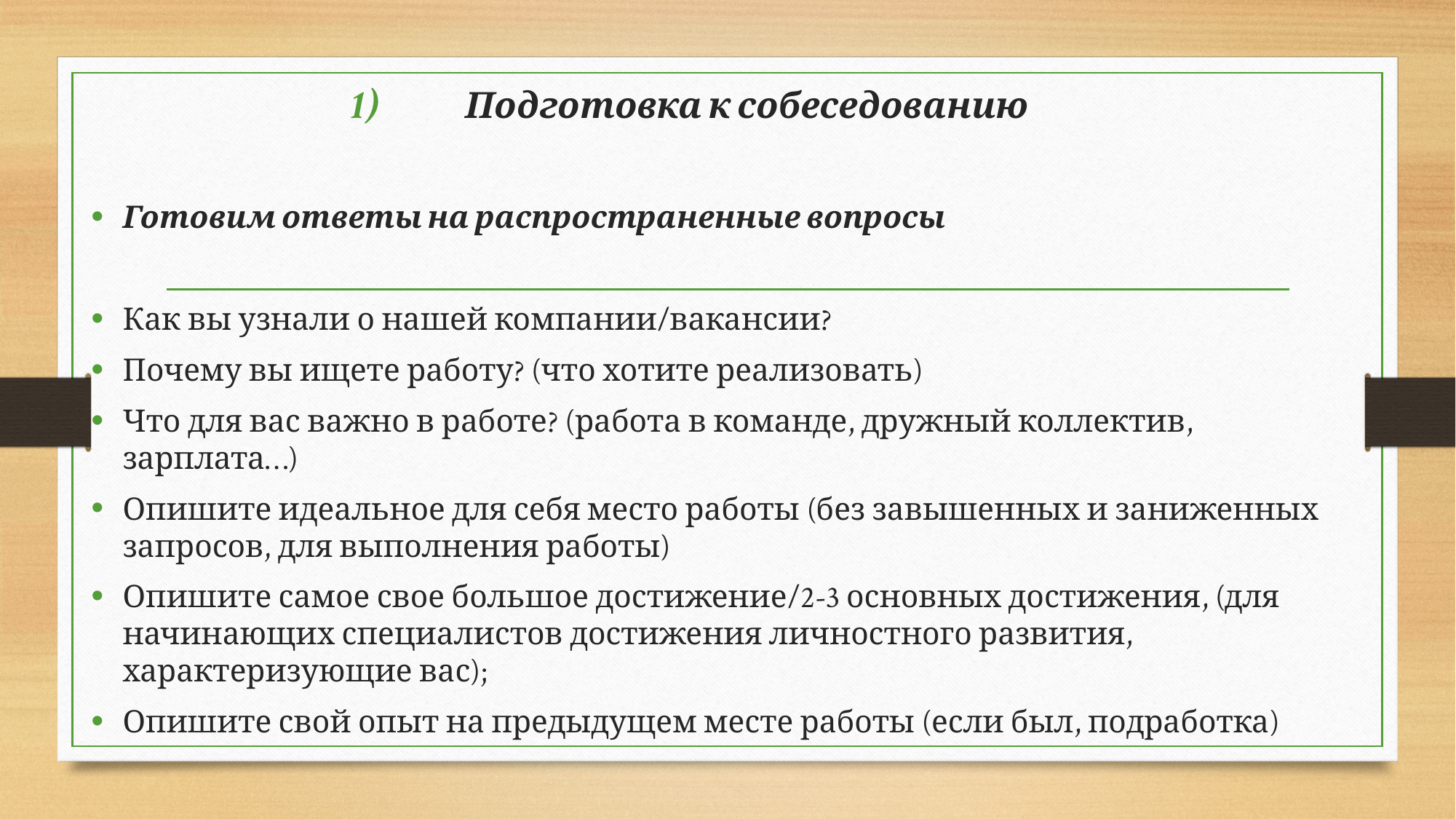

Подготовка к собеседованию

Готовим ответы на распространенные вопросы

Как вы узнали о нашей компании/вакансии?
Почему вы ищете работу? (что хотите реализовать)
Что для вас важно в работе? (работа в команде, дружный коллектив, зарплата…)
Опишите идеальное для себя место работы (без завышенных и заниженных запросов, для выполнения работы)
Опишите самое свое большое достижение/2-3 основных достижения, (для начинающих специалистов достижения личностного развития, характеризующие вас);
Опишите свой опыт на предыдущем месте работы (если был, подработка)